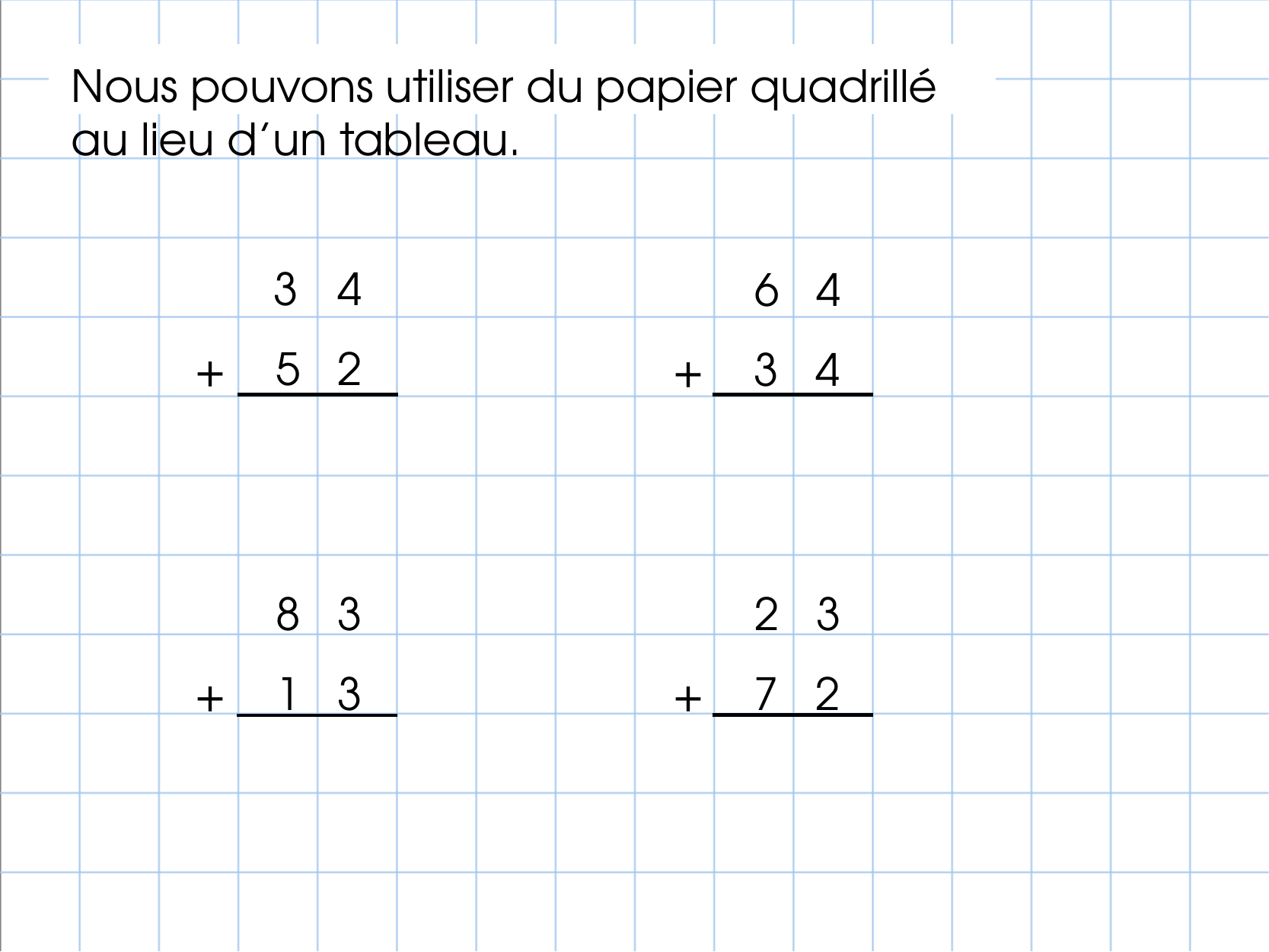

Nous pouvons utiliser du papier quadrillé au lieu d’un tableau.
4
+    5   2
6   4
+    3   4
2   3
+    7   2
8   3
+    1   3